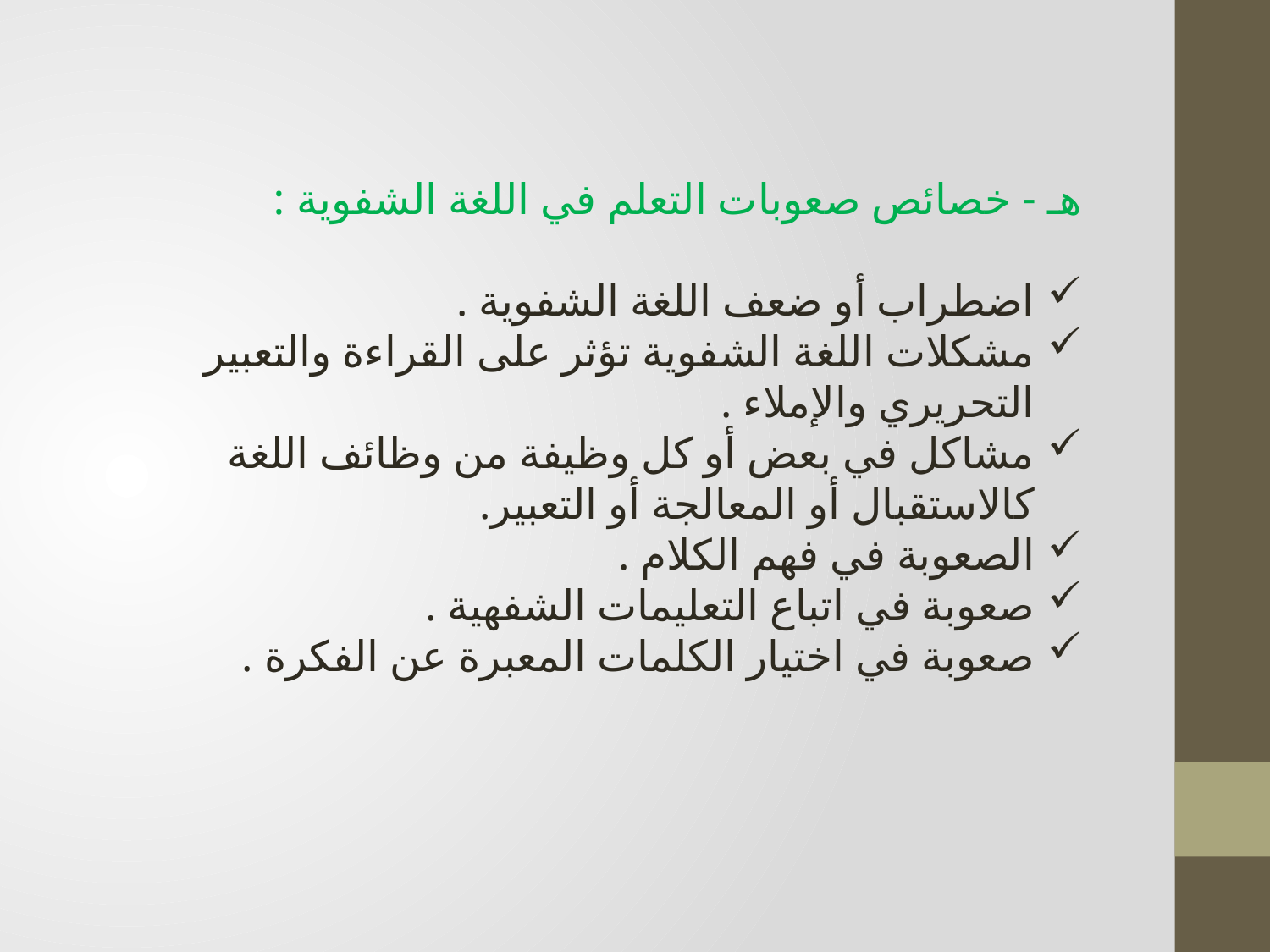

هـ - خصائص صعوبات التعلم في اللغة الشفوية :

اضطراب أو ضعف اللغة الشفوية .
مشكلات اللغة الشفوية تؤثر على القراءة والتعبير التحريري والإملاء .
مشاكل في بعض أو كل وظيفة من وظائف اللغة كالاستقبال أو المعالجة أو التعبير.
الصعوبة في فهم الكلام .
صعوبة في اتباع التعليمات الشفهية .
صعوبة في اختيار الكلمات المعبرة عن الفكرة .